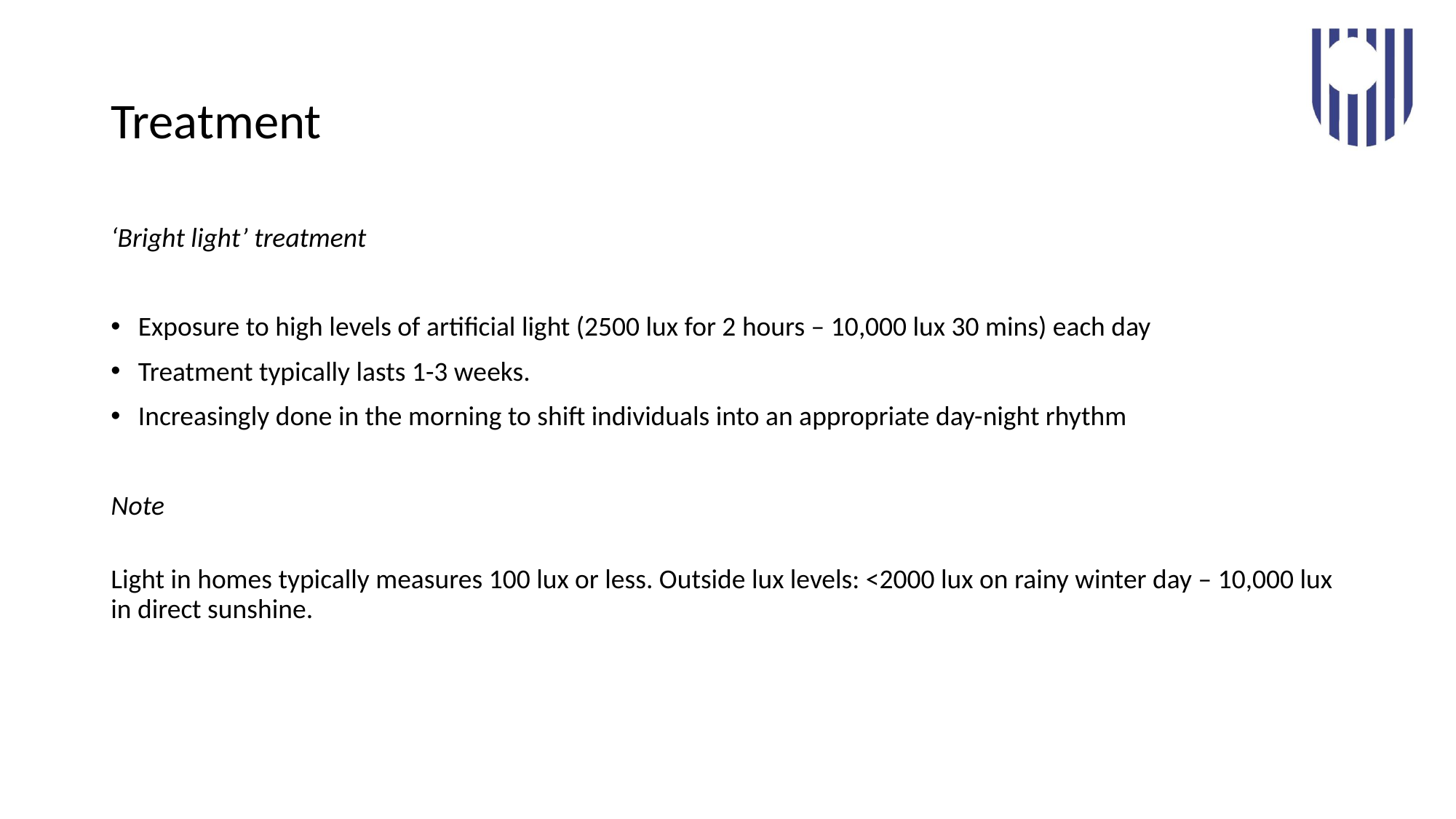

# Treatment
‘Bright light’ treatment

Exposure to high levels of artificial light (2500 lux for 2 hours – 10,000 lux 30 mins) each day
Treatment typically lasts 1-3 weeks.
Increasingly done in the morning to shift individuals into an appropriate day-night rhythm

Note
Light in homes typically measures 100 lux or less. Outside lux levels: <2000 lux on rainy winter day – 10,000 lux in direct sunshine.